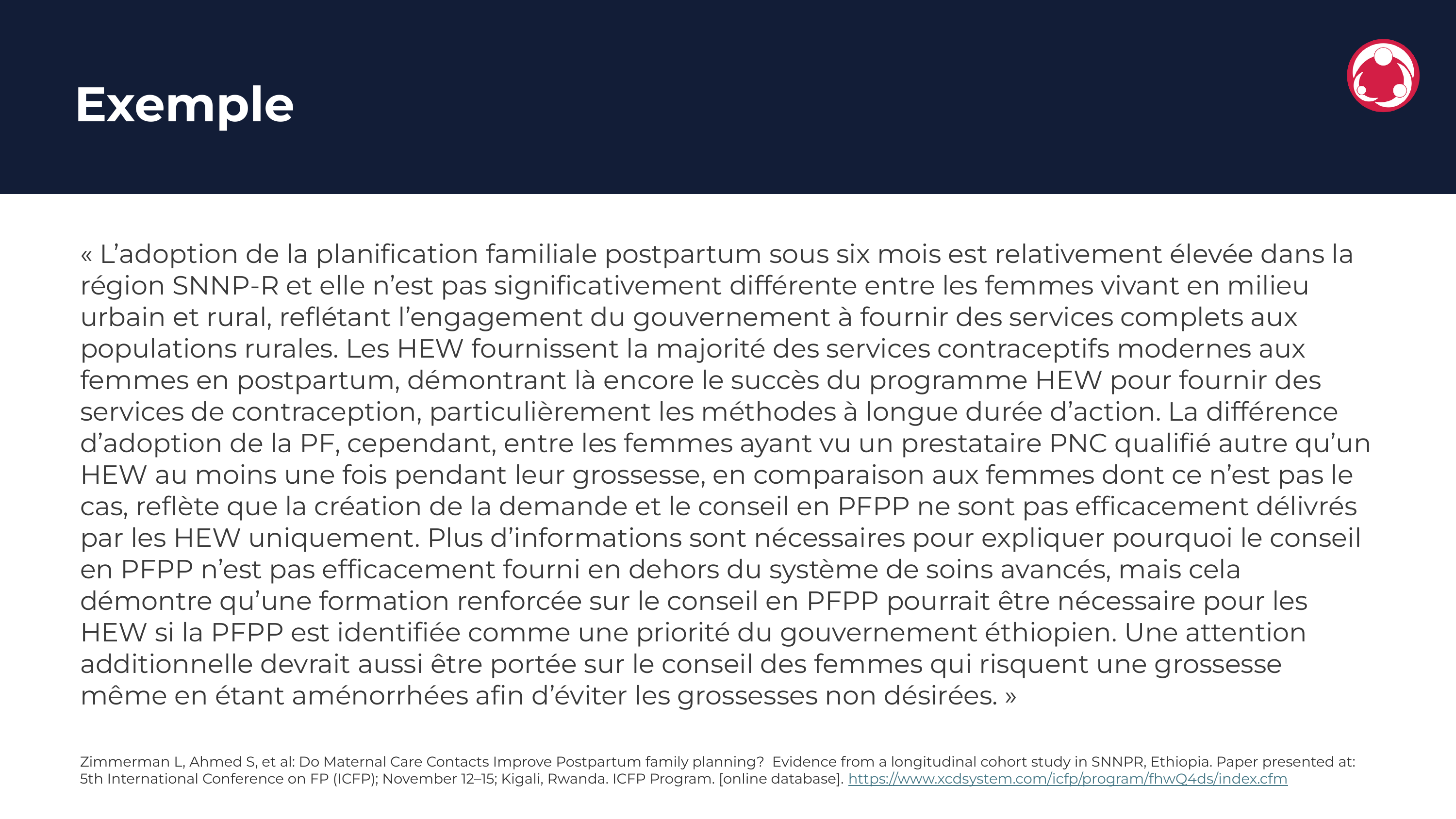

Exemple
« L’adoption de la planification familiale postpartum sous six mois est relativement élevée dans la région SNNP-R et elle n’est pas significativement différente entre les femmes vivant en milieu urbain et rural, reflétant l’engagement du gouvernement à fournir des services complets aux populations rurales. Les HEW fournissent la majorité des services contraceptifs modernes aux femmes en postpartum, démontrant là encore le succès du programme HEW pour fournir des services de contraception, particulièrement les méthodes à longue durée d’action. La différence d’adoption de la PF, cependant, entre les femmes ayant vu un prestataire PNC qualifié autre qu’un HEW au moins une fois pendant leur grossesse, en comparaison aux femmes dont ce n’est pas le cas, reflète que la création de la demande et le conseil en PFPP ne sont pas efficacement délivrés par les HEW uniquement. Plus d’informations sont nécessaires pour expliquer pourquoi le conseil en PFPP n’est pas efficacement fourni en dehors du système de soins avancés, mais cela démontre qu’une formation renforcée sur le conseil en PFPP pourrait être nécessaire pour les HEW si la PFPP est identifiée comme une priorité du gouvernement éthiopien. Une attention additionnelle devrait aussi être portée sur le conseil des femmes qui risquent une grossesse même en étant aménorrhées afin d’éviter les grossesses non désirées. »

Zimmerman L, Ahmed S, et al: Do Maternal Care Contacts Improve Postpartum family planning?  Evidence from a longitudinal cohort study in SNNPR, Ethiopia. Paper presented at: 5th International Conference on FP (ICFP); November 12–15; Kigali, Rwanda. ICFP Program. [online database]. https://www.xcdsystem.com/icfp/program/fhwQ4ds/index.cfm